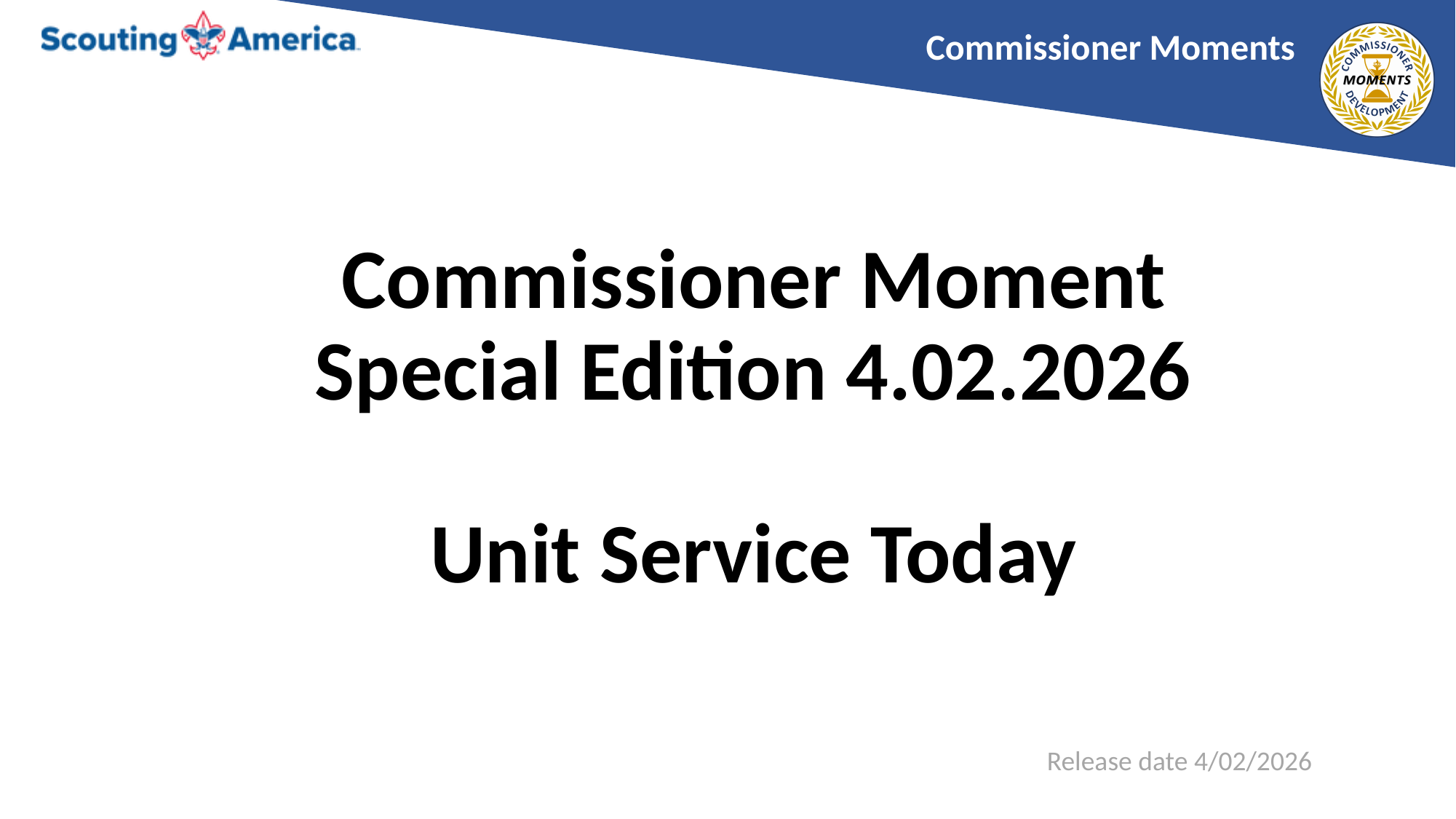

# Commissioner Moment Special Edition 4.02.2026 Unit Service Today
Release date 4/02/2026